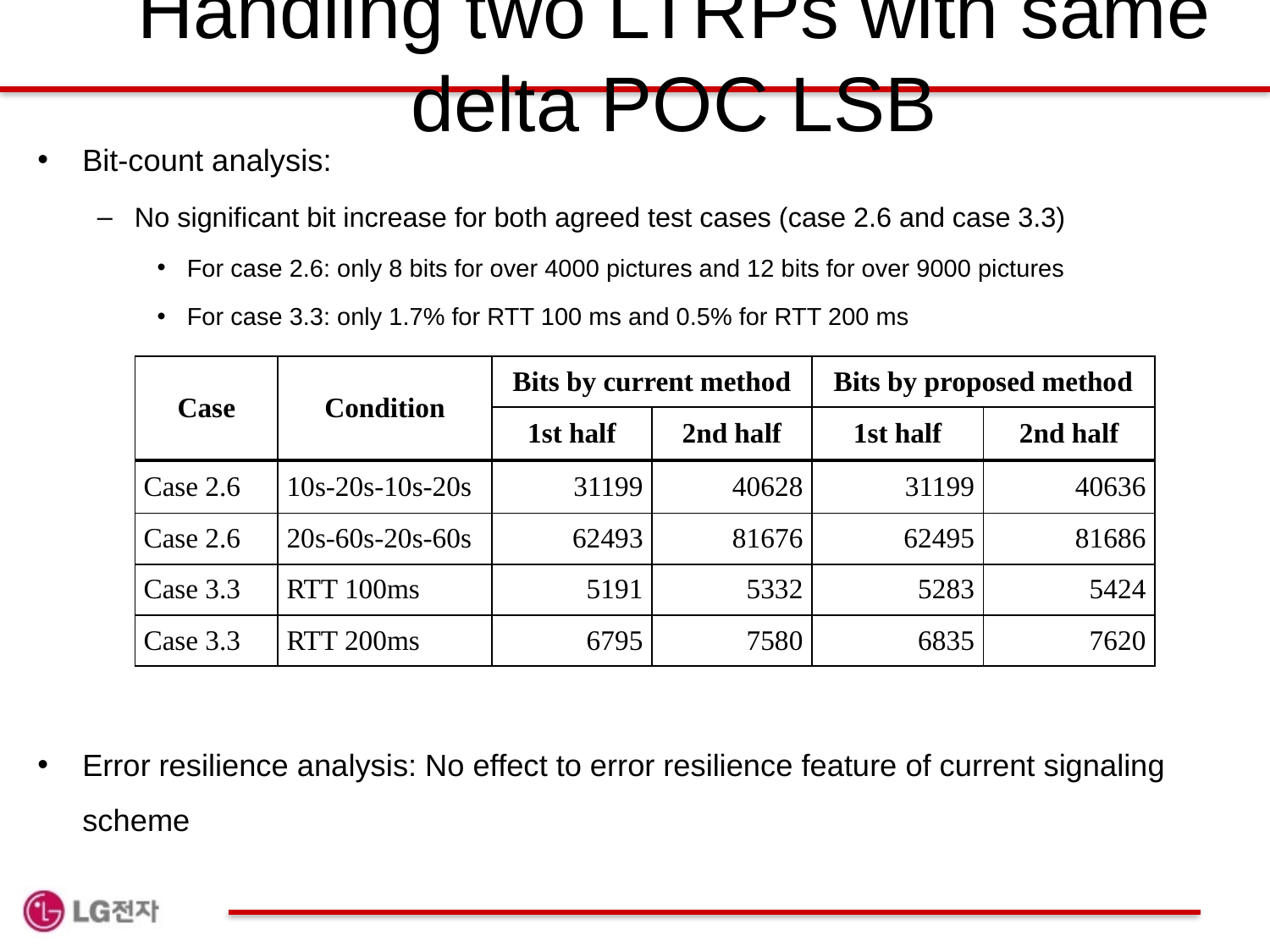

# Handling two LTRPs with same delta POC LSB
Bit-count analysis:
No significant bit increase for both agreed test cases (case 2.6 and case 3.3)
For case 2.6: only 8 bits for over 4000 pictures and 12 bits for over 9000 pictures
For case 3.3: only 1.7% for RTT 100 ms and 0.5% for RTT 200 ms

Error resilience analysis: No effect to error resilience feature of current signaling scheme
| Case | Condition | Bits by current method |  | Bits by proposed method |  |
| --- | --- | --- | --- | --- | --- |
|  |  | 1st half | 2nd half | 1st half | 2nd half |
| Case 2.6 | 10s-20s-10s-20s | 31199 | 40628 | 31199 | 40636 |
| Case 2.6 | 20s-60s-20s-60s | 62493 | 81676 | 62495 | 81686 |
| Case 3.3 | RTT 100ms | 5191 | 5332 | 5283 | 5424 |
| Case 3.3 | RTT 200ms | 6795 | 7580 | 6835 | 7620 |